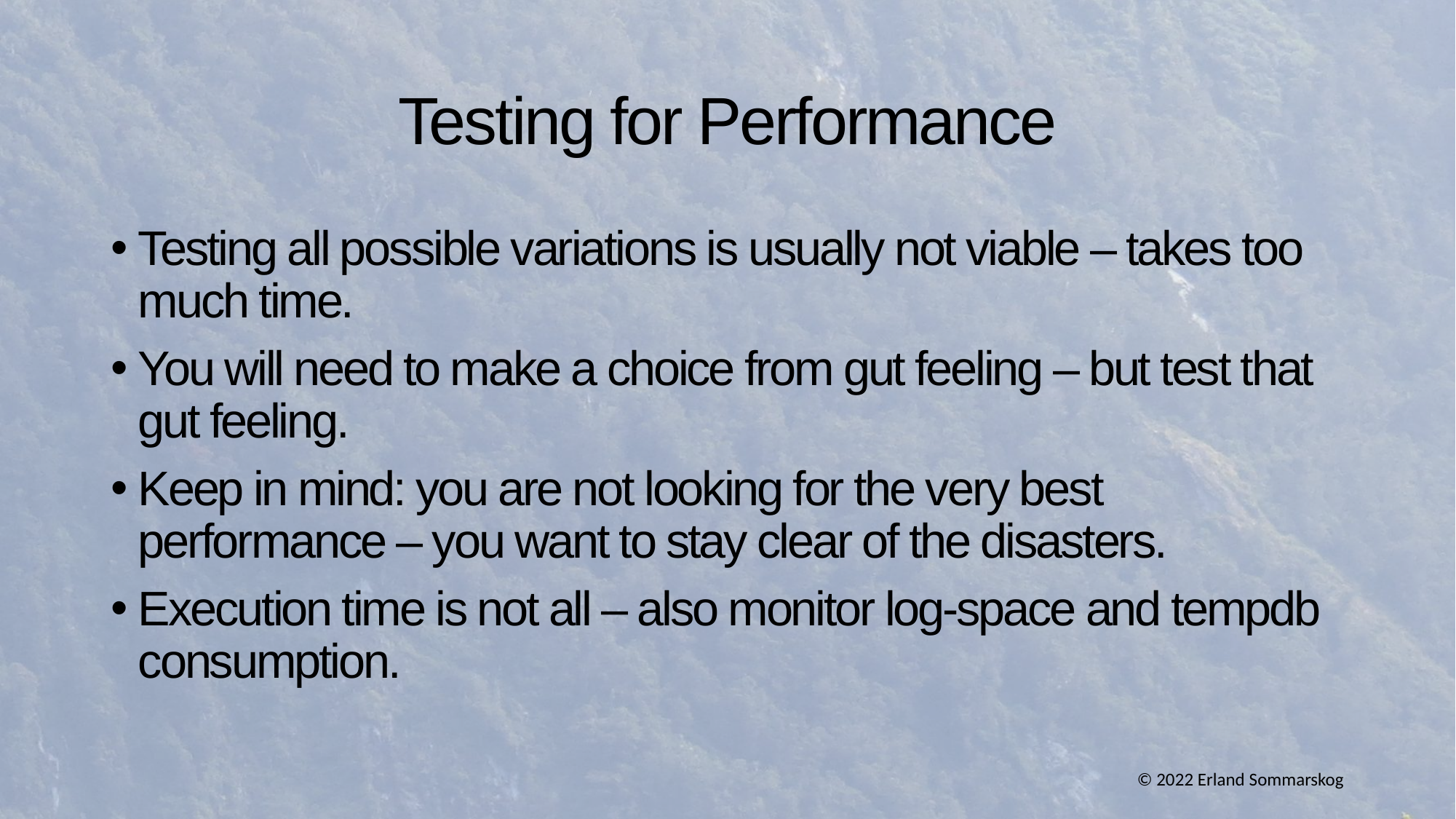

# Testing for Performance
Testing all possible variations is usually not viable – takes too much time.
You will need to make a choice from gut feeling – but test that gut feeling.
Keep in mind: you are not looking for the very best performance – you want to stay clear of the disasters.
Execution time is not all – also monitor log-space and tempdb consumption.
© 2022 Erland Sommarskog